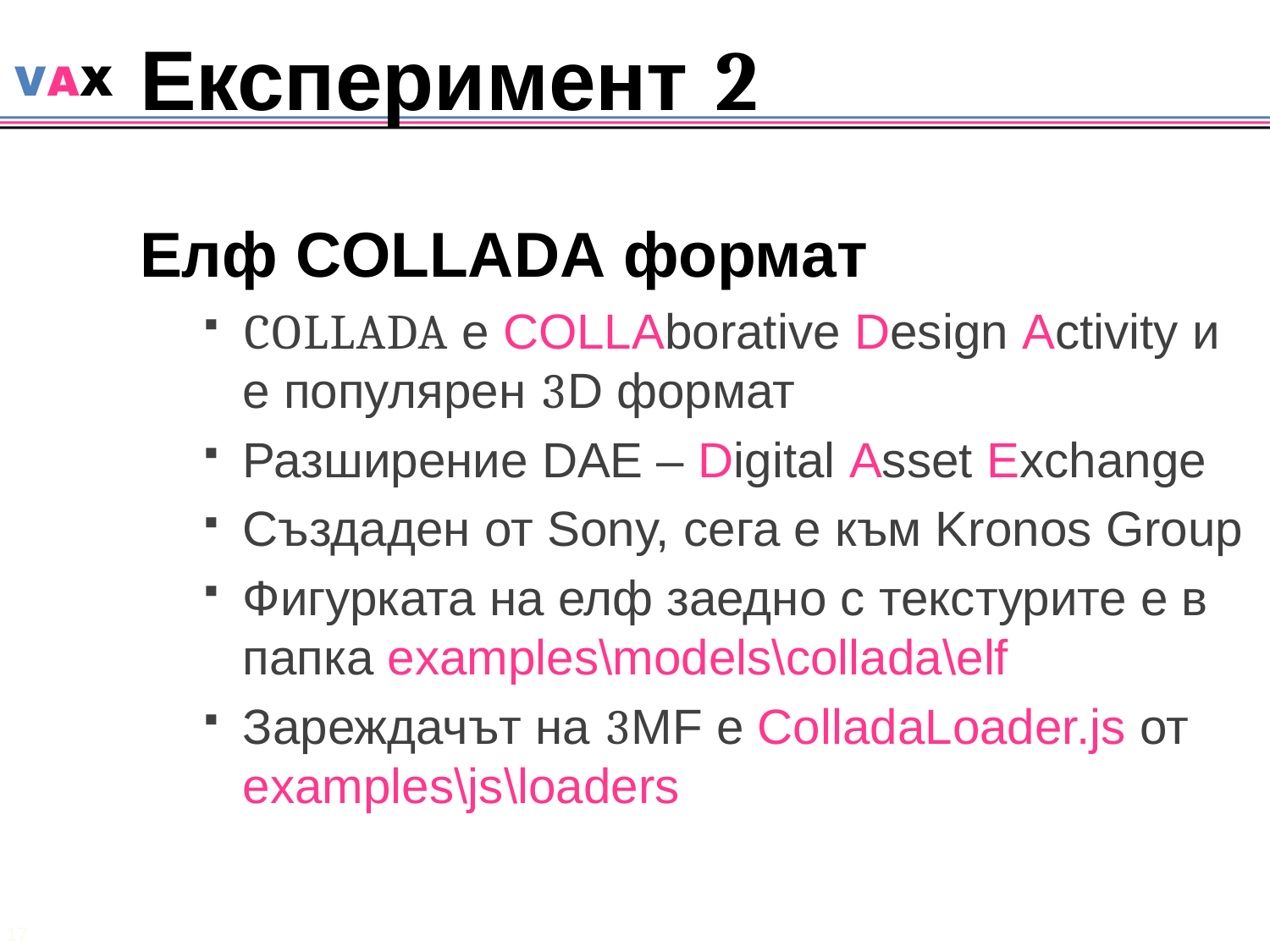

# Експеримент 2
Елф COLLADA формат
COLLADA е COLLAborative Design Activity и е популярен 3D формат
Разширение DAE – Digital Asset Exchange
Създаден от Sony, сега е към Kronos Group
Фигурката на елф заедно с текстурите е в папка examples\models\collada\elf
Зареждачът на 3MF е ColladaLoader.js от examples\js\loaders